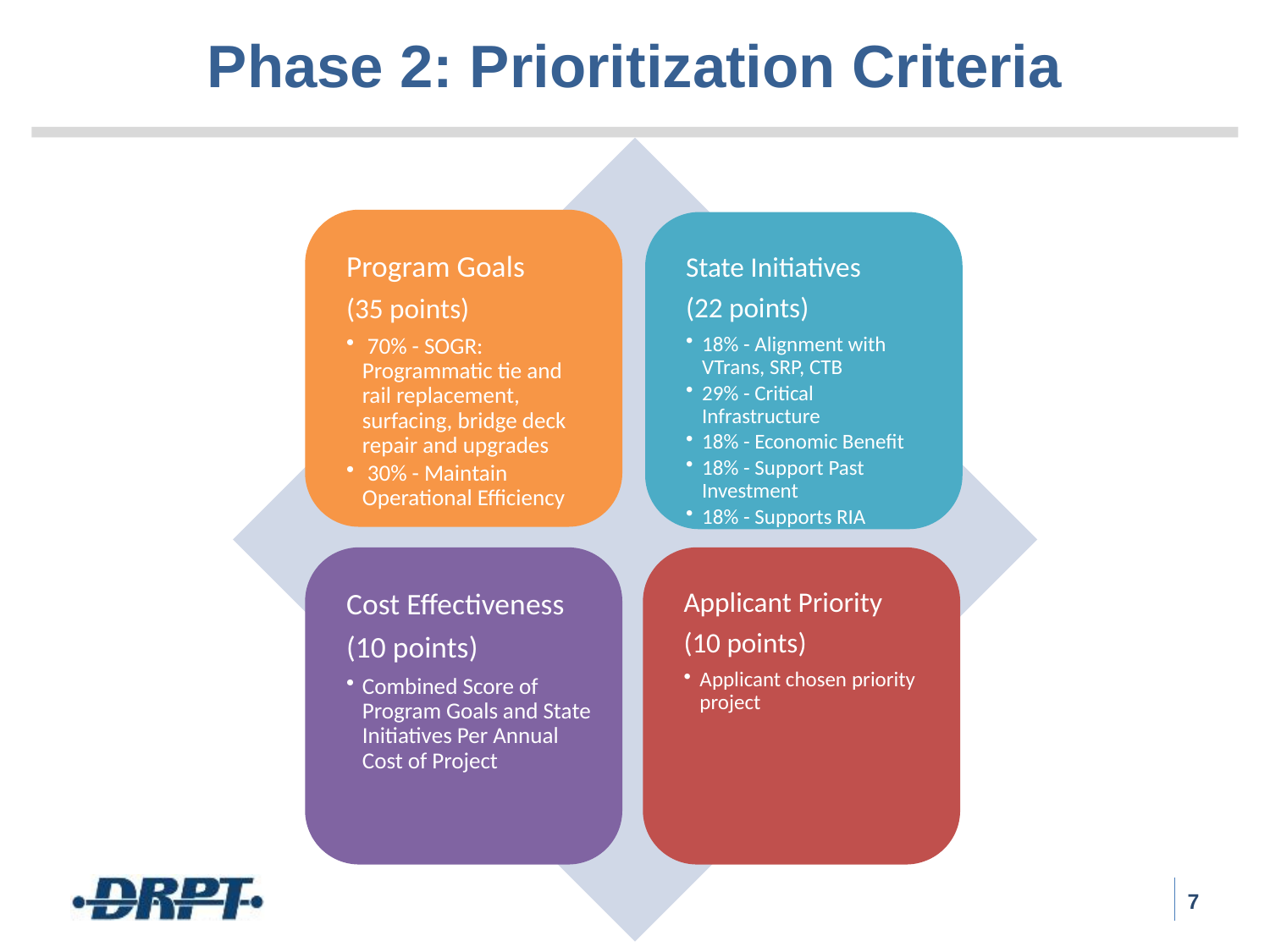

# Phase 2: Prioritization Criteria
Program Goals
(35 points)
 70% - SOGR: Programmatic tie and rail replacement, surfacing, bridge deck repair and upgrades
 30% - Maintain Operational Efficiency
State Initiatives
(22 points)
18% - Alignment with VTrans, SRP, CTB
29% - Critical Infrastructure
18% - Economic Benefit
18% - Support Past Investment
18% - Supports RIA
Cost Effectiveness
(10 points)
Combined Score of Program Goals and State Initiatives Per Annual Cost of Project
Applicant Priority
(10 points)
Applicant chosen priority project
7